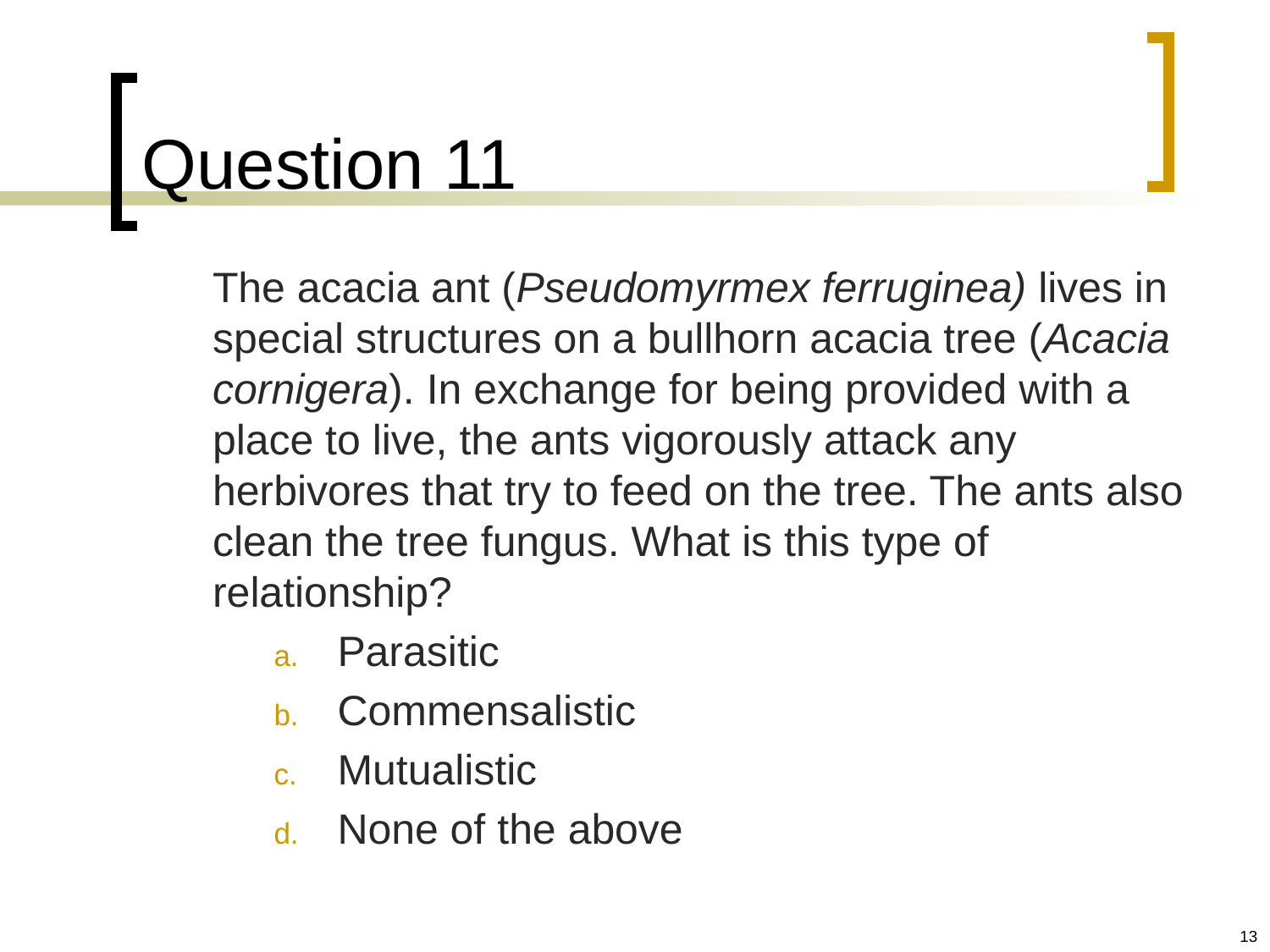

# Question 11
	The acacia ant (Pseudomyrmex ferruginea) lives in special structures on a bullhorn acacia tree (Acacia cornigera). In exchange for being provided with a place to live, the ants vigorously attack any herbivores that try to feed on the tree. The ants also clean the tree fungus. What is this type of relationship?
Parasitic
Commensalistic
Mutualistic
None of the above